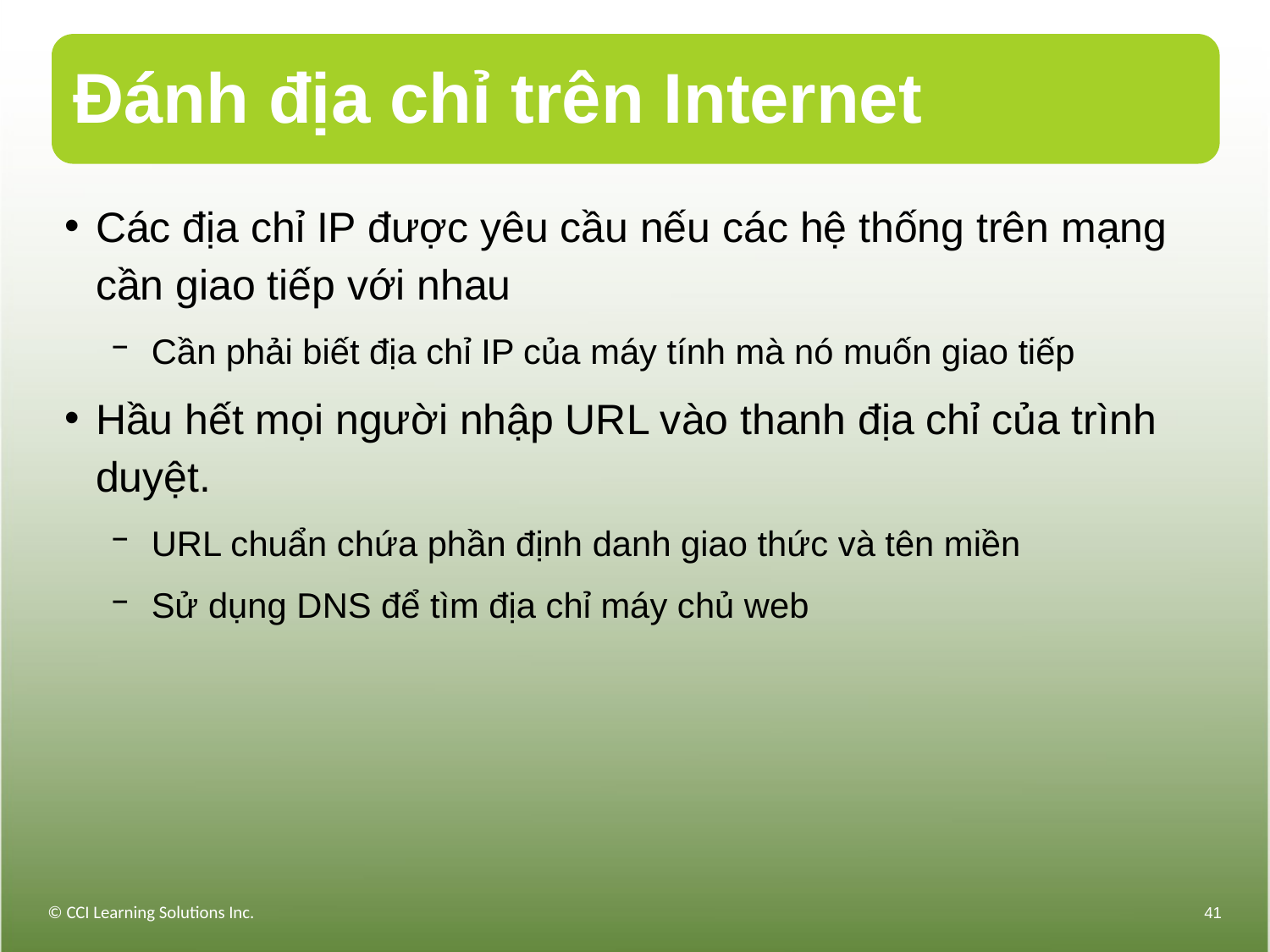

# Đánh địa chỉ trên Internet
Các địa chỉ IP được yêu cầu nếu các hệ thống trên mạng cần giao tiếp với nhau
Cần phải biết địa chỉ IP của máy tính mà nó muốn giao tiếp
Hầu hết mọi người nhập URL vào thanh địa chỉ của trình duyệt.
URL chuẩn chứa phần định danh giao thức và tên miền
Sử dụng DNS để tìm địa chỉ máy chủ web

© CCI Learning Solutions Inc.
41